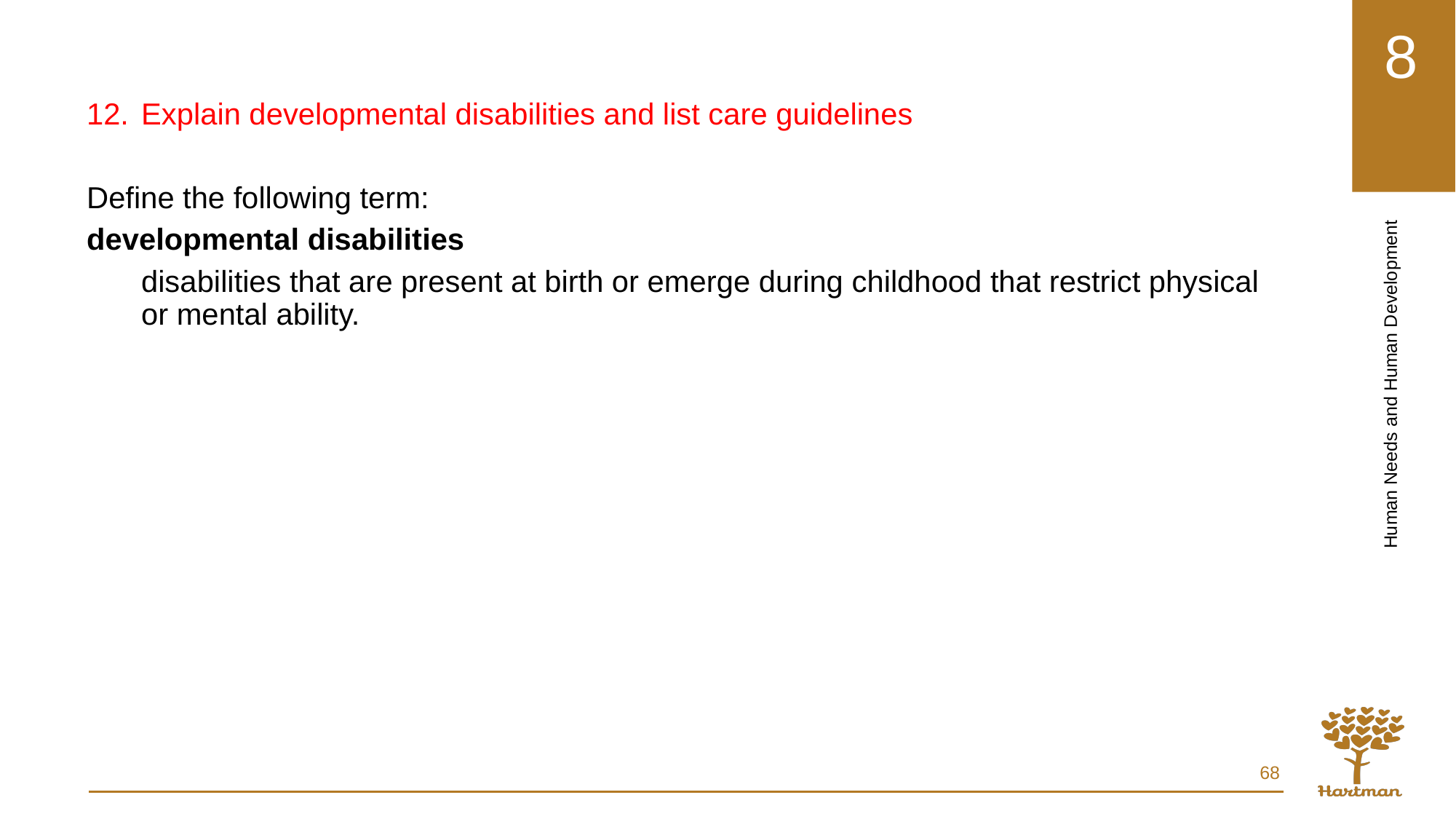

Explain developmental disabilities and list care guidelines

Define the following term:
developmental disabilities
disabilities that are present at birth or emerge during childhood that restrict physical or mental ability.

68